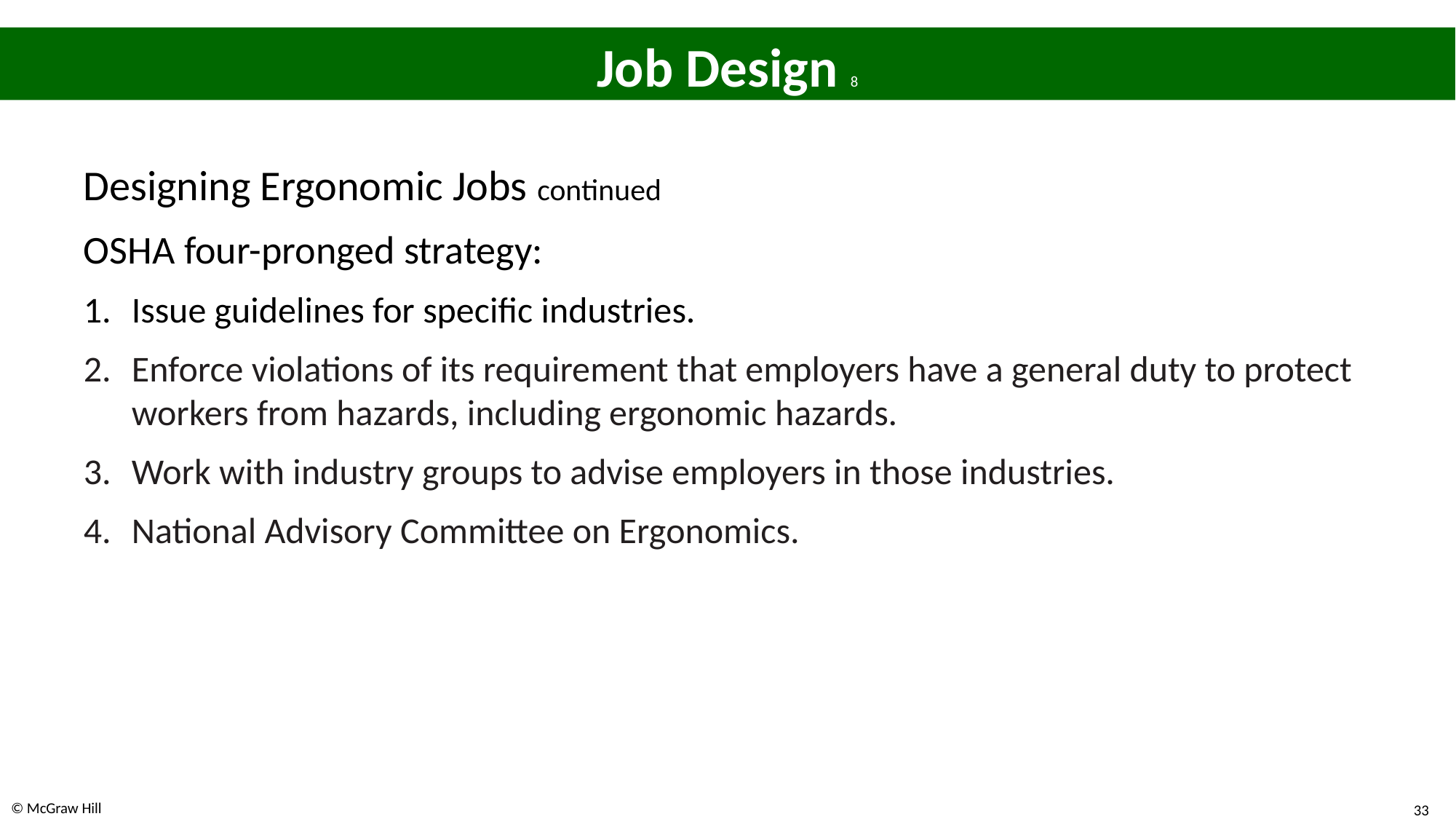

# Job Design 8
Designing Ergonomic Jobs continued
OSHA four-pronged strategy:
Issue guidelines for specific industries.
Enforce violations of its requirement that employers have a general duty to protect workers from hazards, including ergonomic hazards.
Work with industry groups to advise employers in those industries.
National Advisory Committee on Ergonomics.